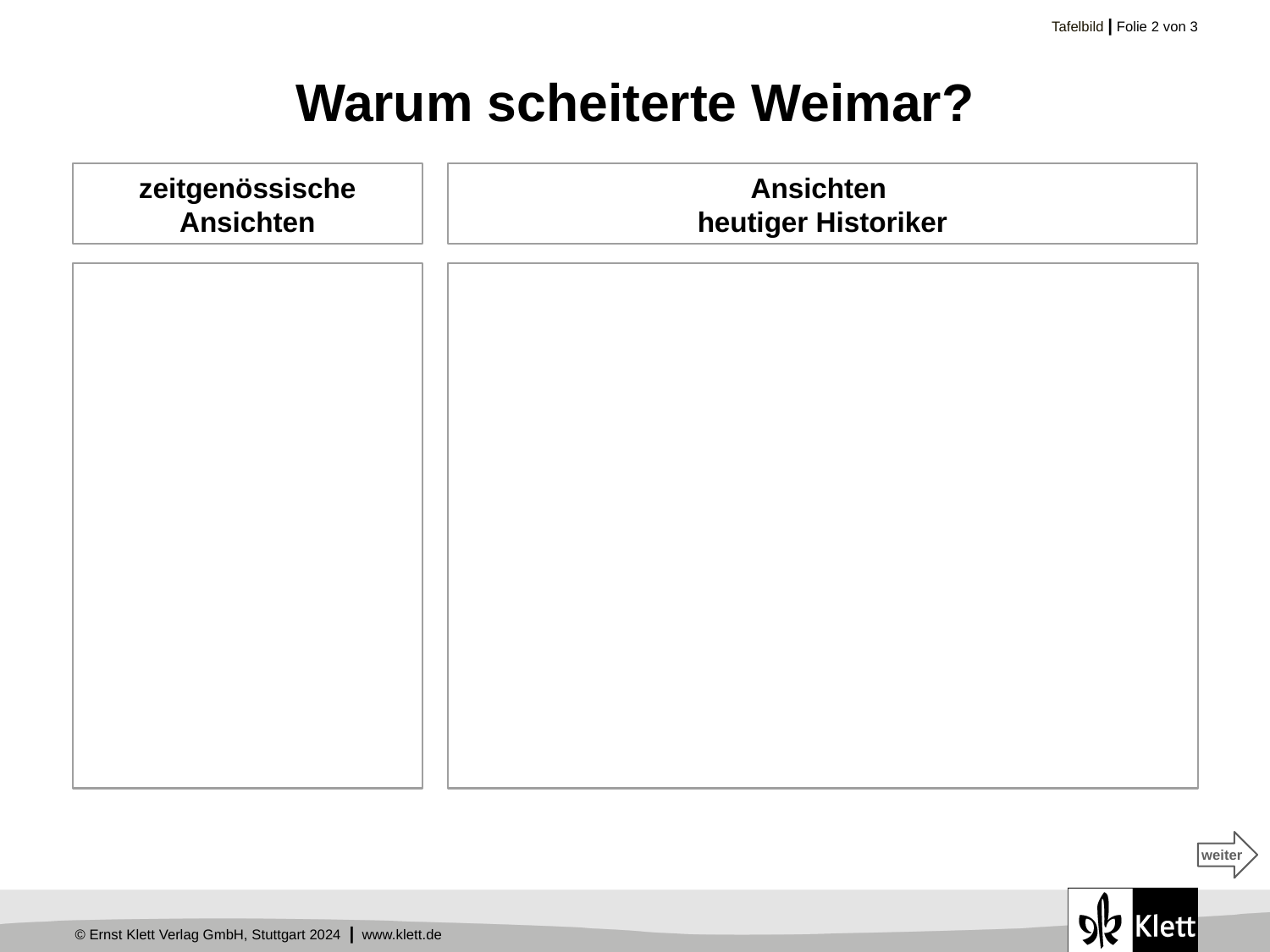

# Warum scheiterte Weimar?
zeitgenössische Ansichten
Ansichten
heutiger Historiker

weiter
weiter
weiter